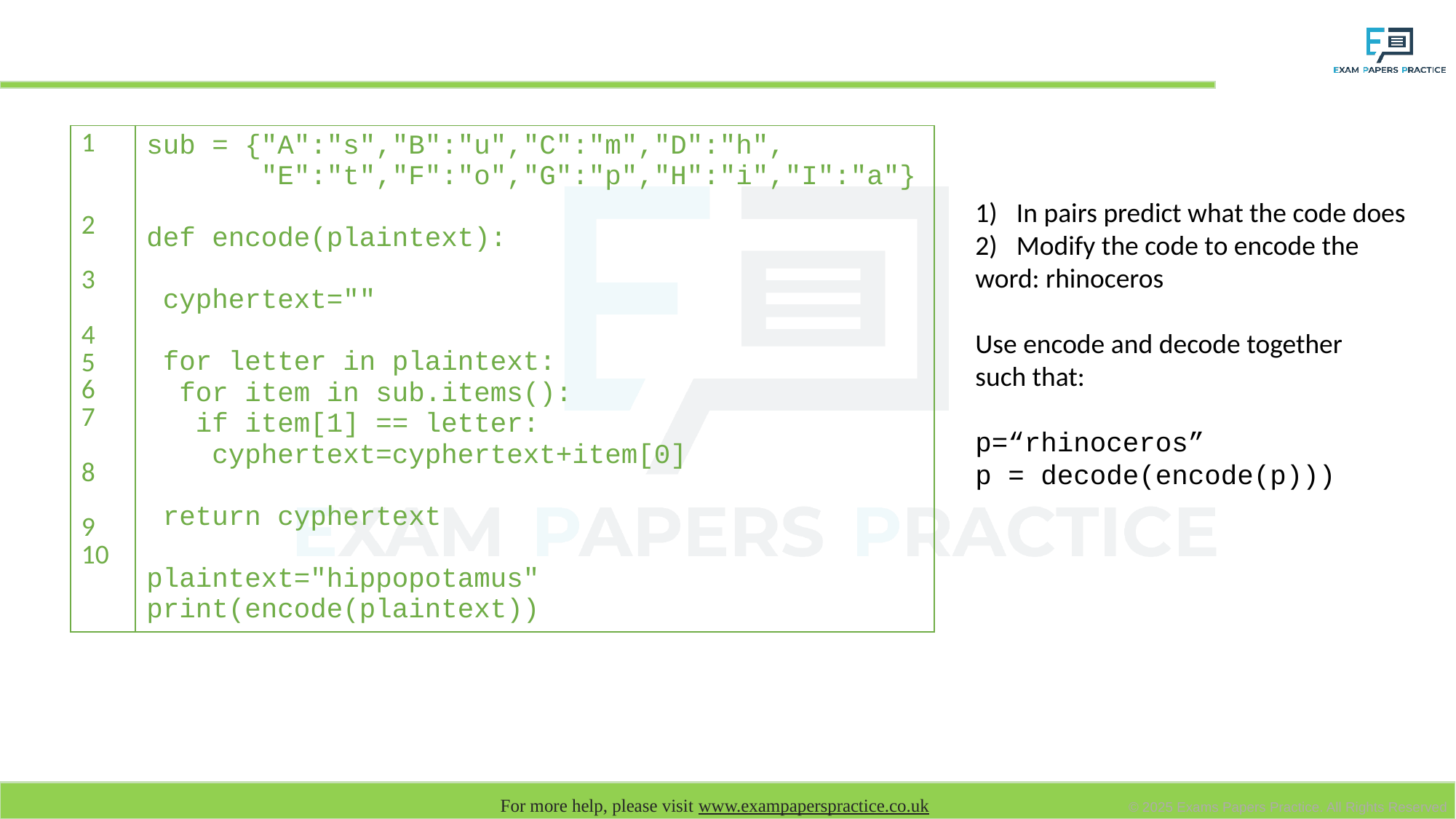

# Encode: Get keys by value
| 1 2 3 4 5 6 7 8 9 10 | sub = {"A":"s","B":"u","C":"m","D":"h", "E":"t","F":"o","G":"p","H":"i","I":"a"} def encode(plaintext): cyphertext="" for letter in plaintext: for item in sub.items(): if item[1] == letter: cyphertext=cyphertext+item[0] return cyphertext plaintext="hippopotamus" print(encode(plaintext)) |
| --- | --- |
In pairs predict what the code does
Modify the code to encode the
word: rhinoceros

Use encode and decode together
such that:

p=“rhinoceros”
p = decode(encode(p)))